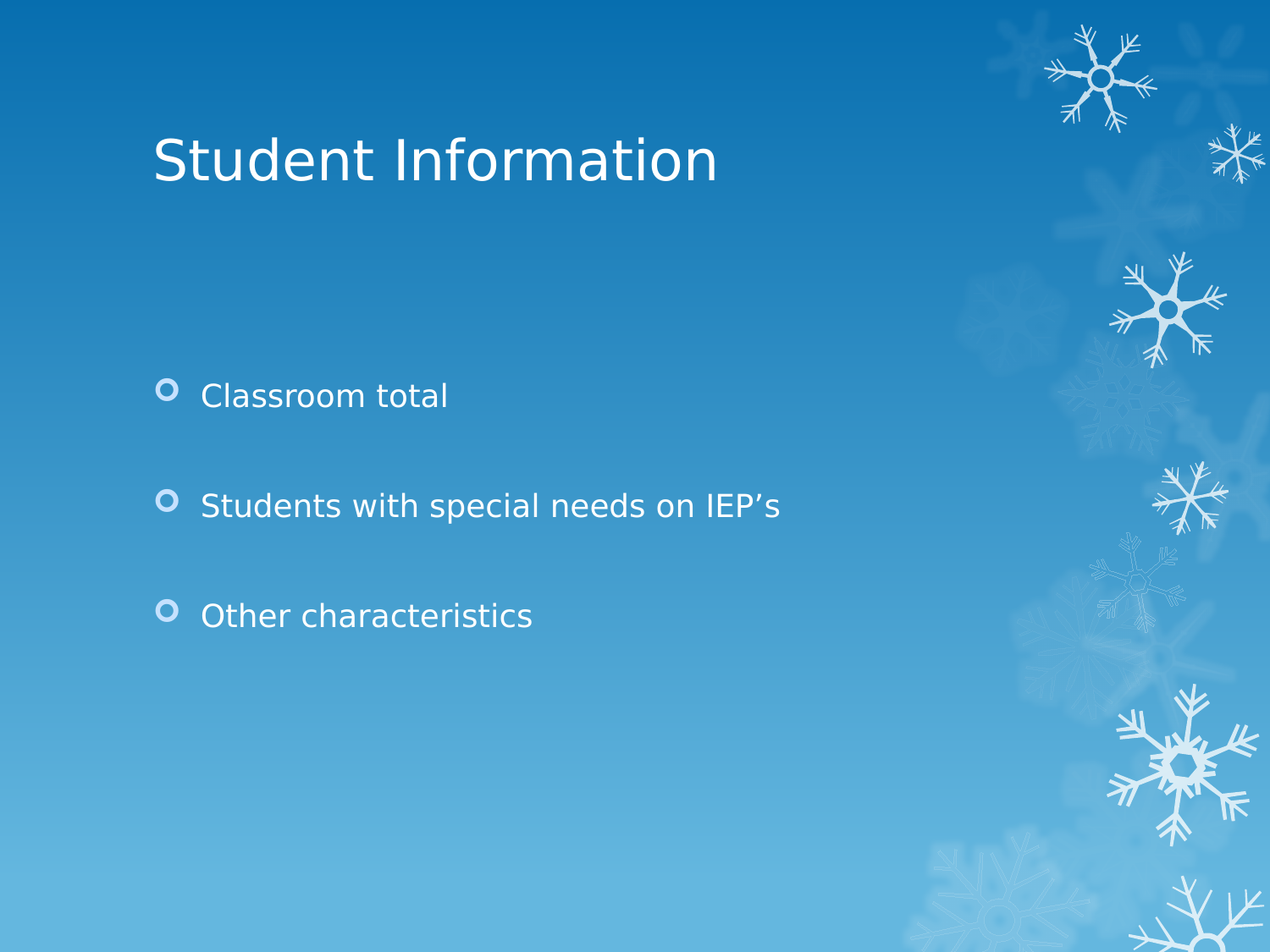

# Student Information
Classroom total

Students with special needs on IEP’s

Other characteristics